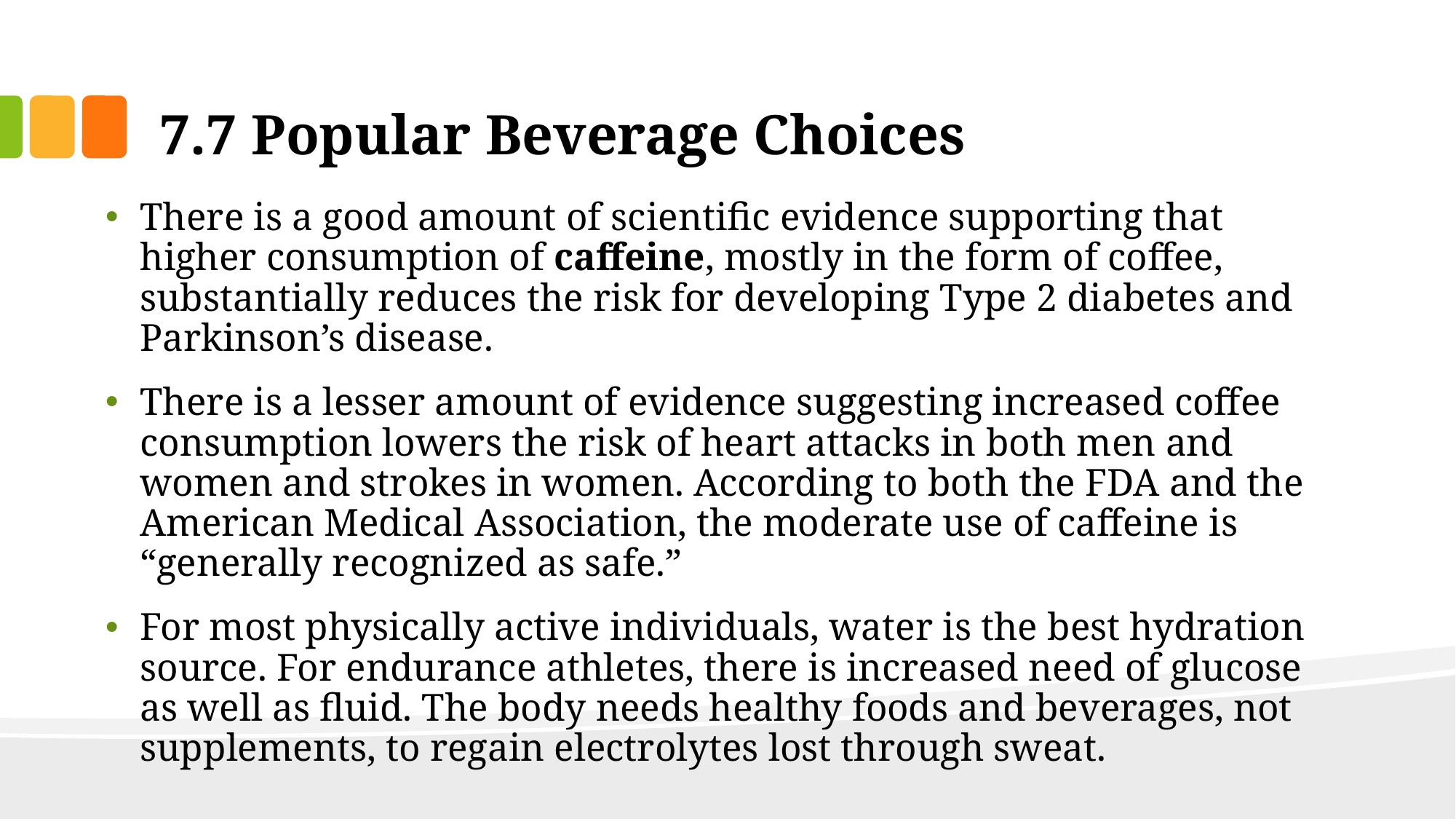

# 7.7 Popular Beverage Choices
There is a good amount of scientific evidence supporting that higher consumption of caffeine, mostly in the form of coffee, substantially reduces the risk for developing Type 2 diabetes and Parkinson’s disease.
There is a lesser amount of evidence suggesting increased coffee consumption lowers the risk of heart attacks in both men and women and strokes in women. According to both the FDA and the American Medical Association, the moderate use of caffeine is “generally recognized as safe.”
For most physically active individuals, water is the best hydration source. For endurance athletes, there is increased need of glucose as well as fluid. The body needs healthy foods and beverages, not supplements, to regain electrolytes lost through sweat.